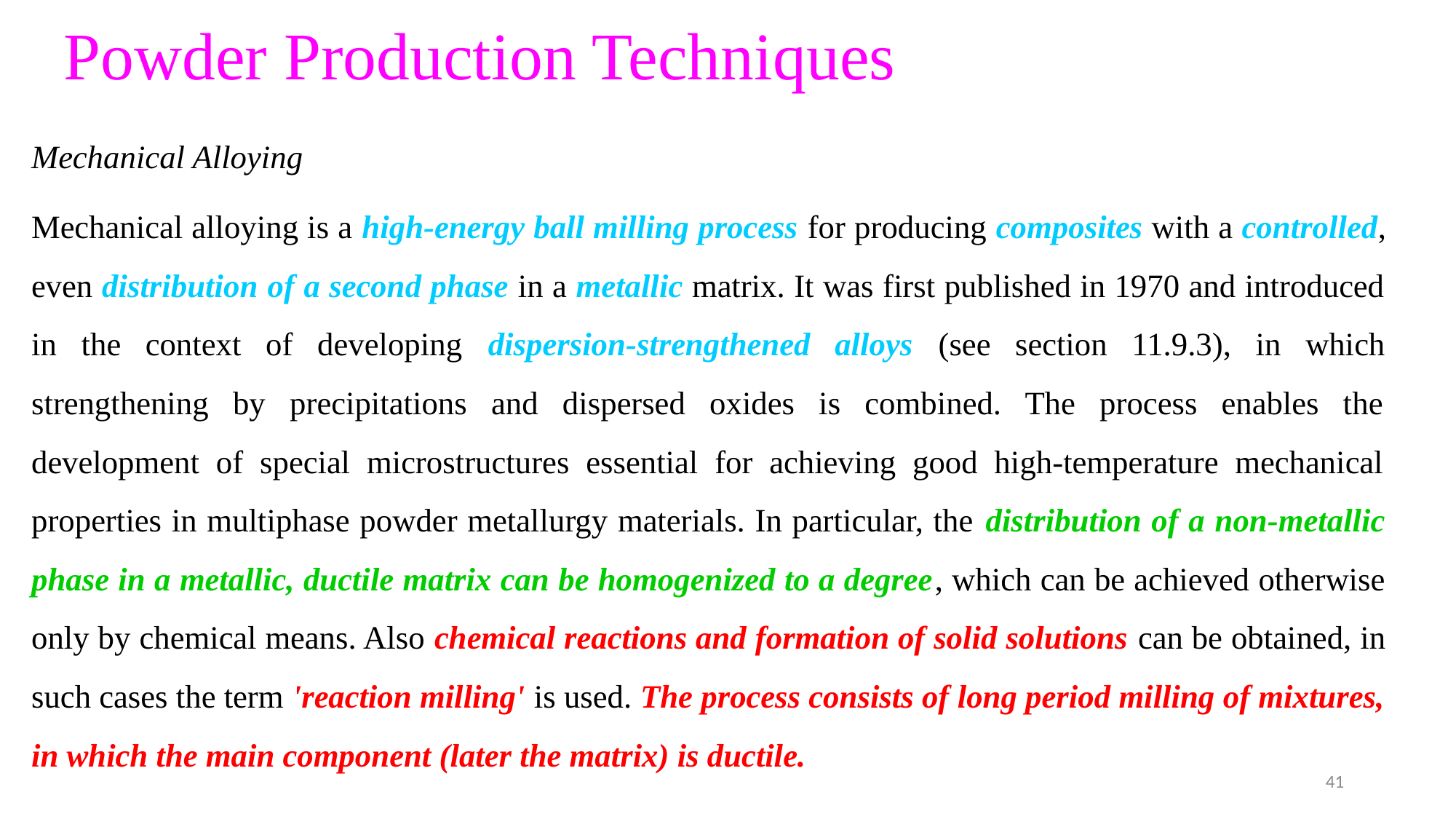

# Powder Production Techniques
Mechanical Alloying
Mechanical alloying is a high-energy ball milling process for producing composites with a controlled, even distribution of a second phase in a metallic matrix. It was first published in 1970 and introduced in the context of developing dispersion-strengthened alloys (see section 11.9.3), in which strengthening by precipitations and dispersed oxides is combined. The process enables the development of special microstructures essential for achieving good high-temperature mechanical properties in multiphase powder metallurgy materials. In particular, the distribution of a non-metallic phase in a metallic, ductile matrix can be homogenized to a degree, which can be achieved otherwise only by chemical means. Also chemical reactions and formation of solid solutions can be obtained, in such cases the term 'reaction milling' is used. The process consists of long period milling of mixtures, in which the main component (later the matrix) is ductile.

41